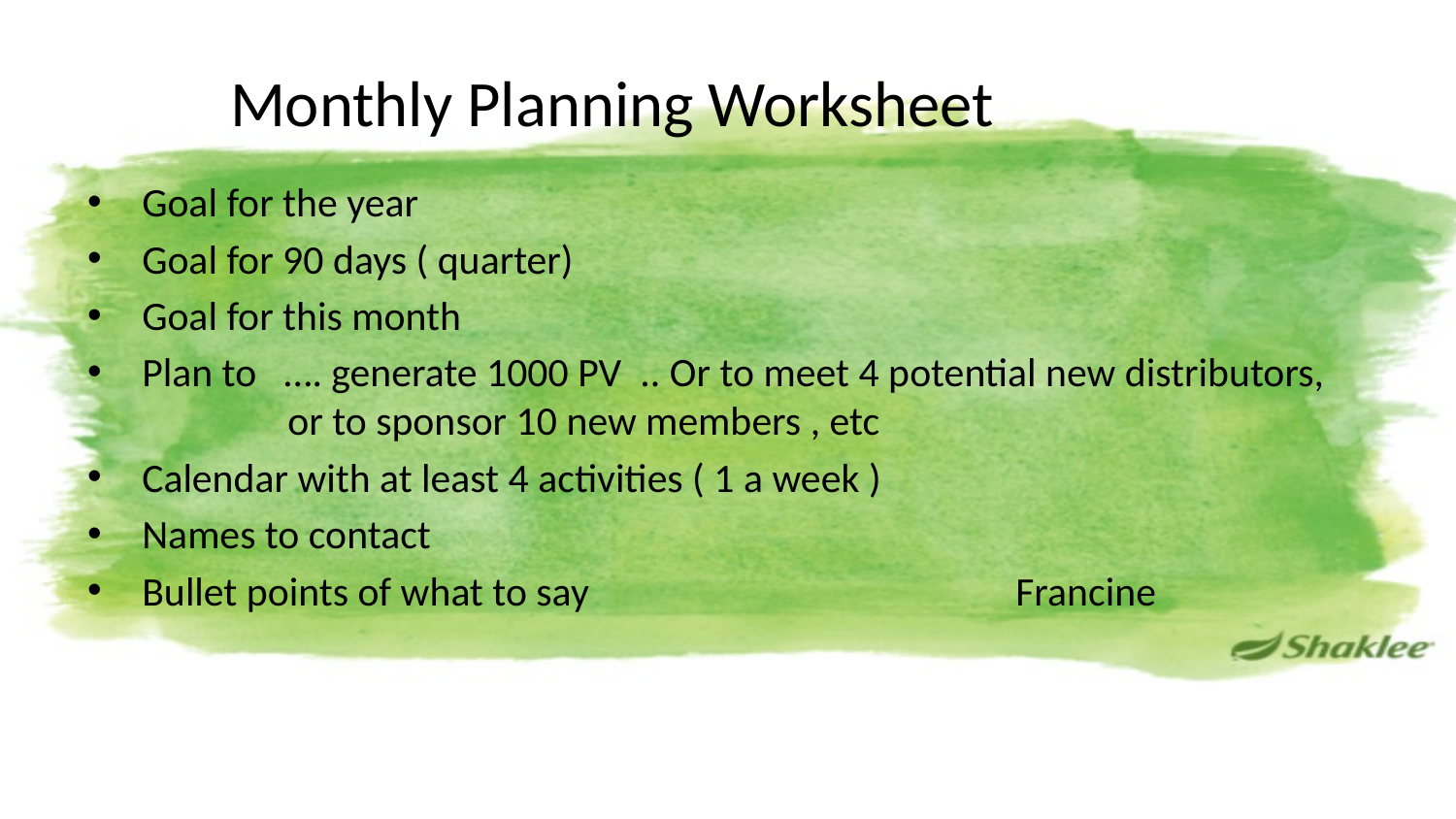

# Monthly Planning Worksheet
Goal for the year
Goal for 90 days ( quarter)
Goal for this month
Plan to   …. generate 1000 PV  .. Or to meet 4 potential new distributors, 	or to sponsor 10 new members , etc
Calendar with at least 4 activities ( 1 a week )
Names to contact
Bullet points of what to say           			Francine